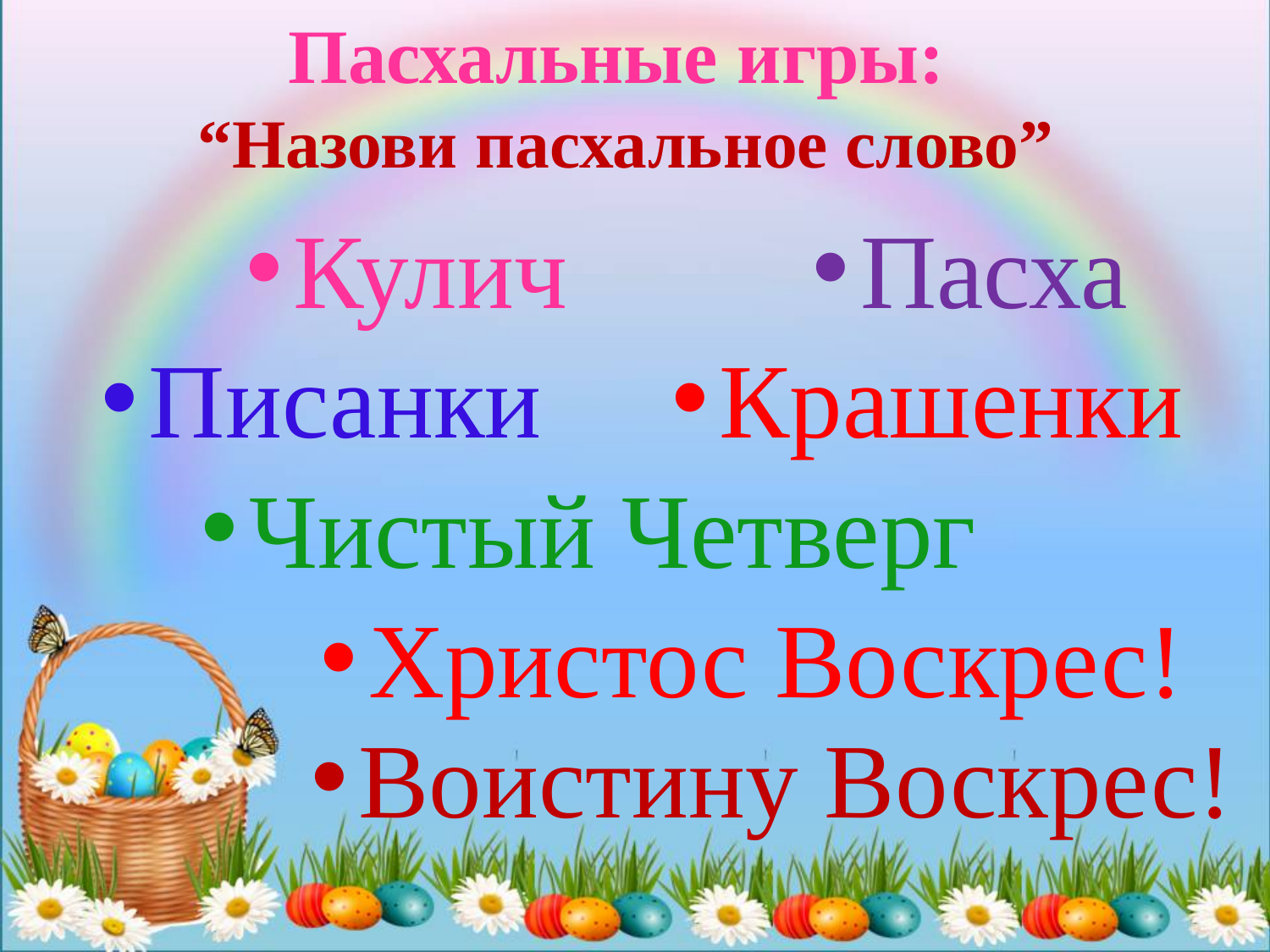

# Пасхальные игры: “Назови пасхальное слово”
Кулич
Пасха
Писанки
Крашенки
Чистый Четверг
Христос Воскрес!
Воистину Воскрес!